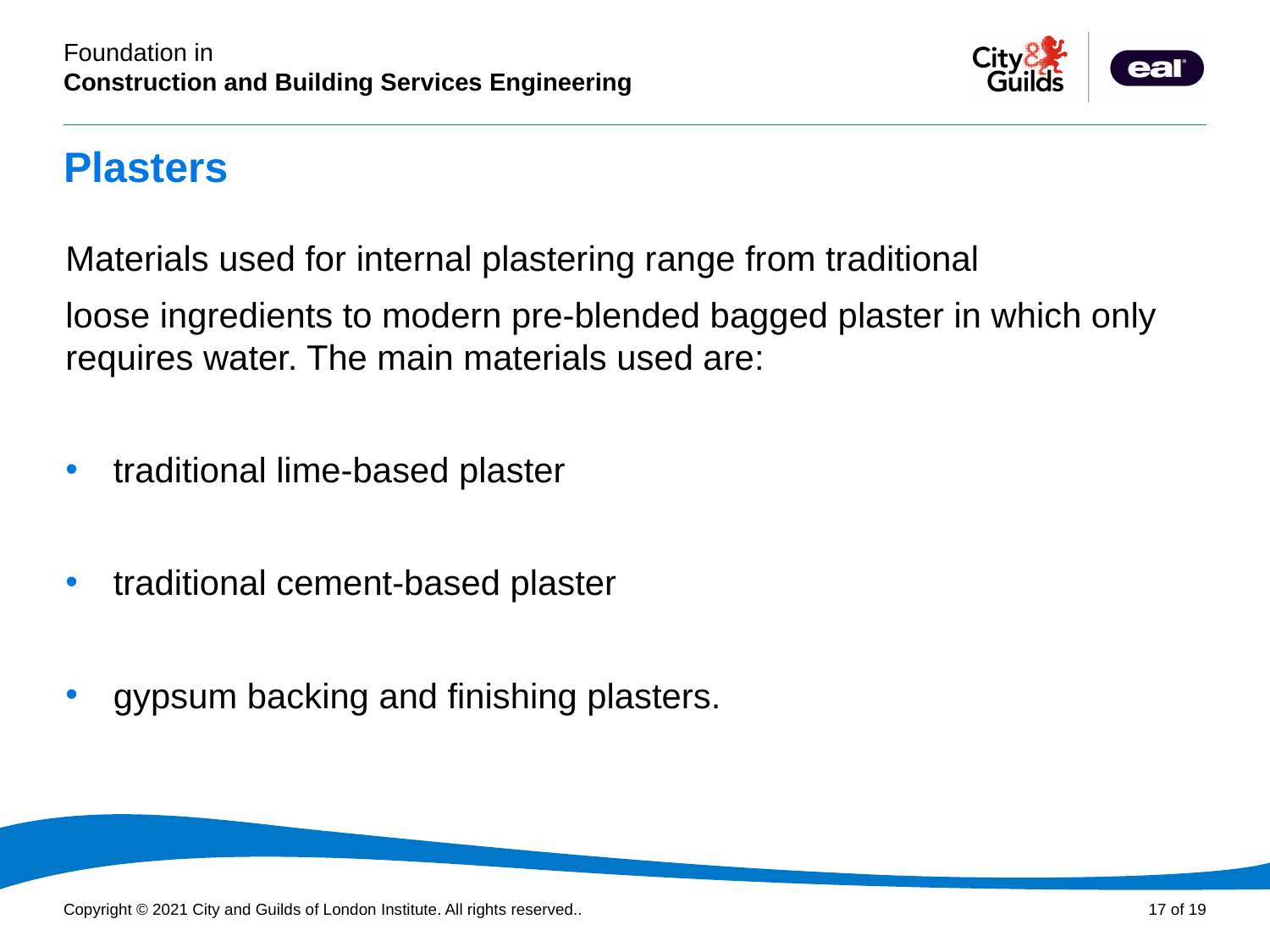

# Plasters
Materials used for internal plastering range from traditional
loose ingredients to modern pre-blended bagged plaster in which only requires water. The main materials used are:

traditional lime-based plaster

traditional cement-based plaster

gypsum backing and finishing plasters.